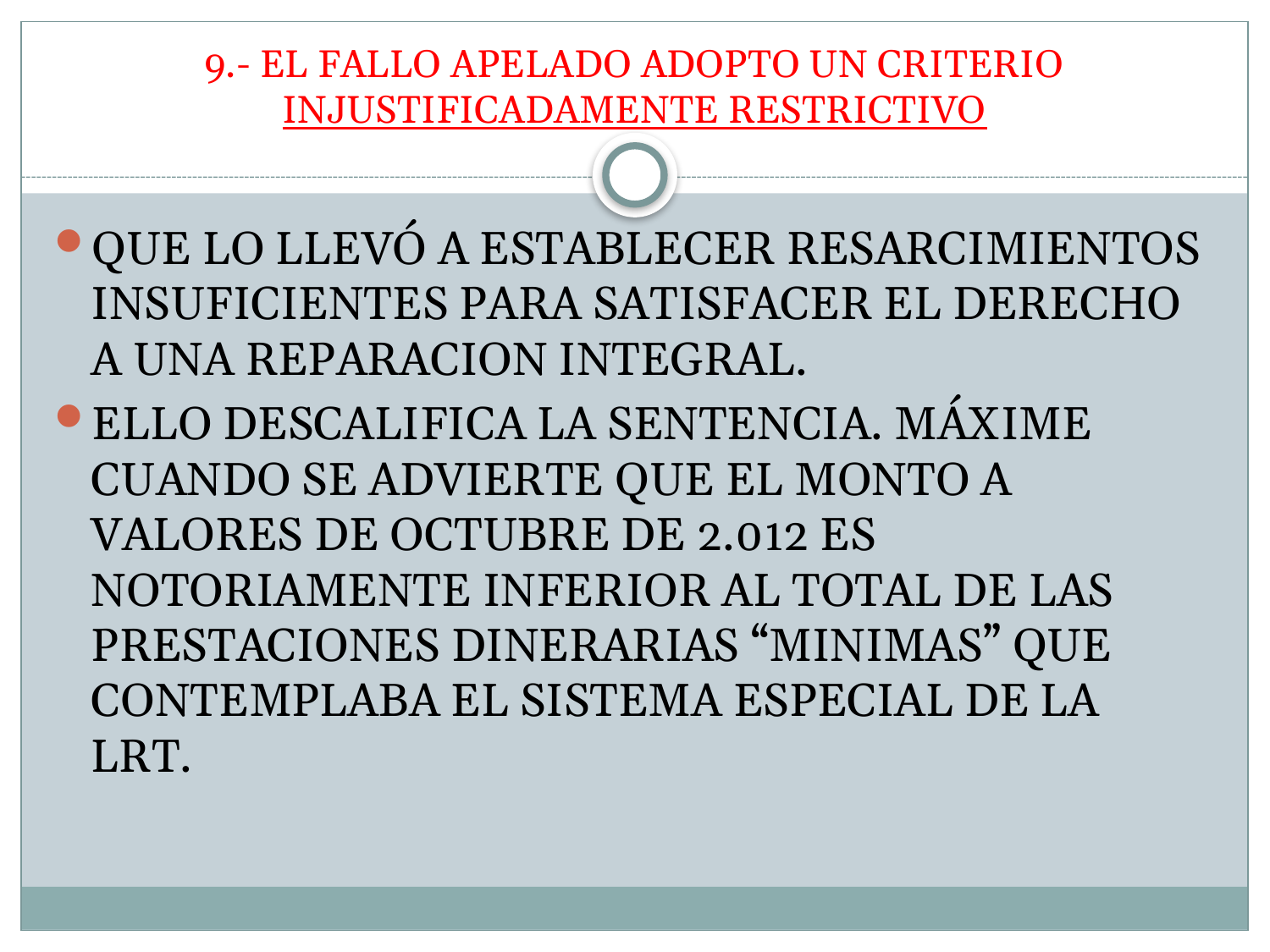

# 9.- EL FALLO APELADO ADOPTO UN CRITERIO INJUSTIFICADAMENTE RESTRICTIVO
QUE LO LLEVÓ A ESTABLECER RESARCIMIENTOS INSUFICIENTES PARA SATISFACER EL DERECHO A UNA REPARACION INTEGRAL.
ELLO DESCALIFICA LA SENTENCIA. MÁXIME CUANDO SE ADVIERTE QUE EL MONTO A VALORES DE OCTUBRE DE 2.012 ES NOTORIAMENTE INFERIOR AL TOTAL DE LAS PRESTACIONES DINERARIAS “MINIMAS” QUE CONTEMPLABA EL SISTEMA ESPECIAL DE LA LRT.